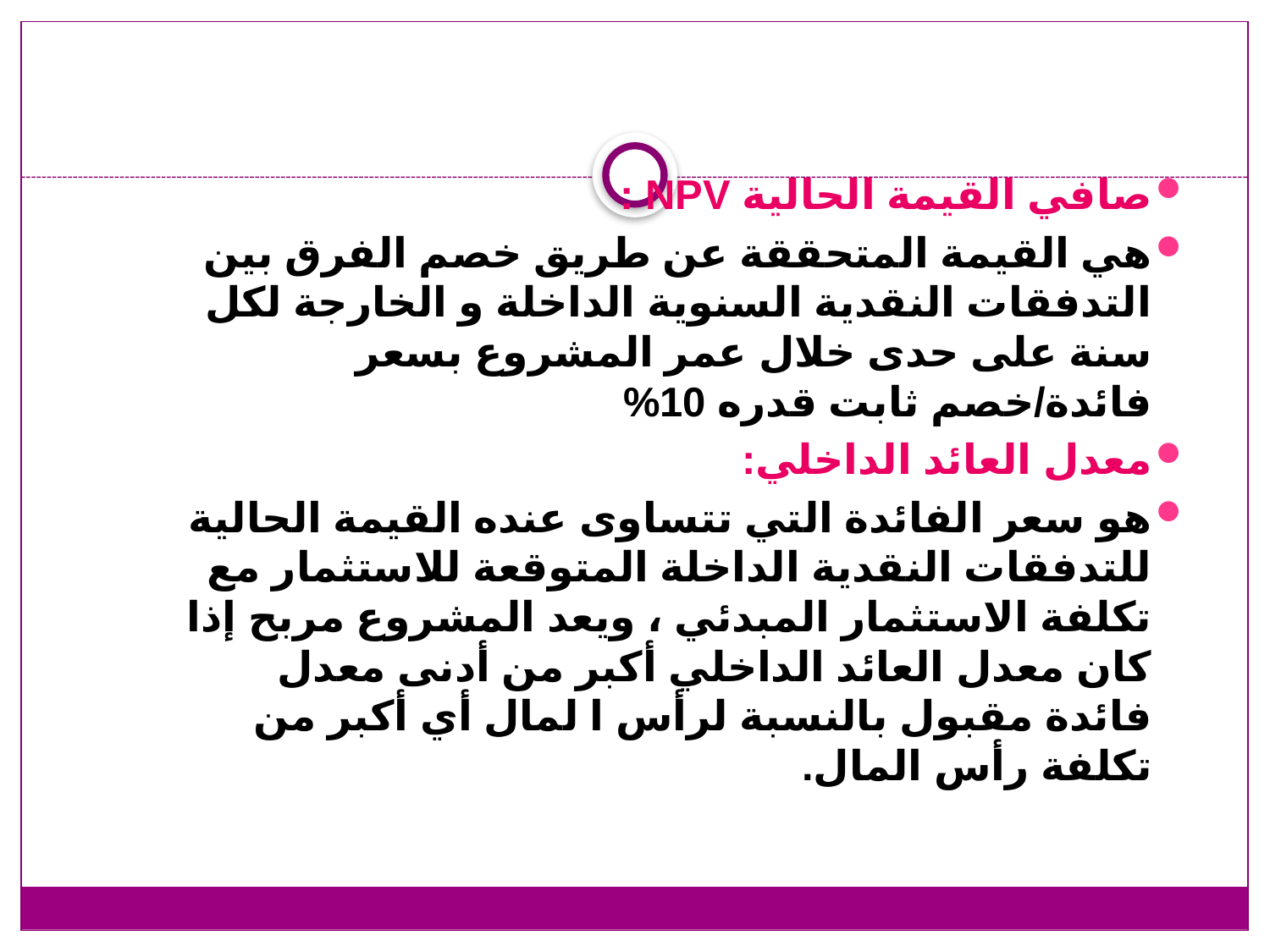

صافي القيمة الحالية NPV :
هي القيمة المتحققة عن طريق خصم الفرق بين التدفقات النقدية السنوية الداخلة و الخارجة لكل سنة على حدى خلال عمر المشروع بسعر فائدة/خصم ثابت قدره 10%
معدل العائد الداخلي:
هو سعر الفائدة التي تتساوى عنده القيمة الحالية للتدفقات النقدية الداخلة المتوقعة للاستثمار مع تكلفة الاستثمار المبدئي ، ويعد المشروع مربح إذا كان معدل العائد الداخلي أكبر من أدنى معدل فائدة مقبول بالنسبة لرأس ا لمال أي أكبر من تكلفة رأس المال.